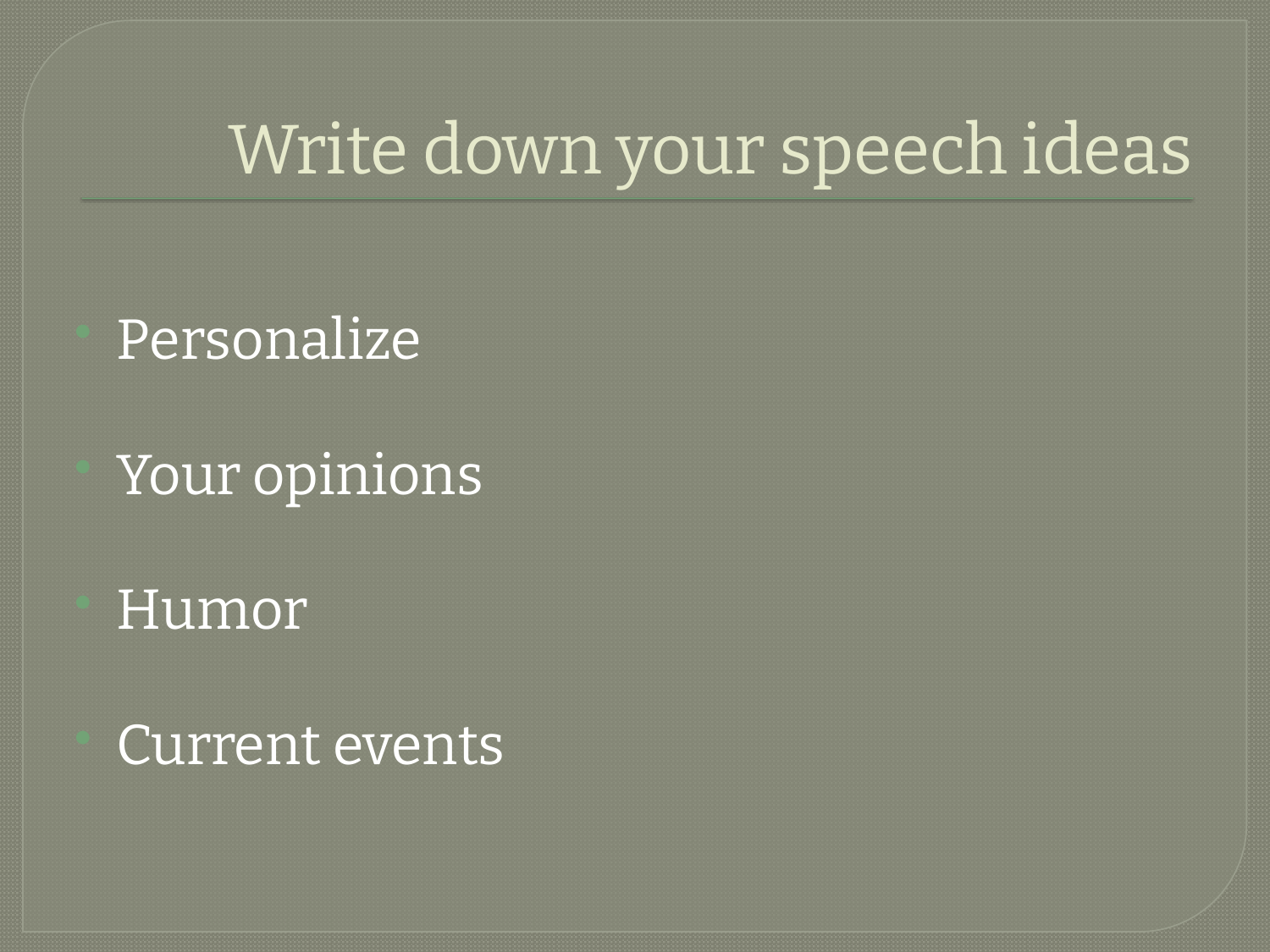

# Write down your speech ideas
Personalize
Your opinions
Humor
Current events